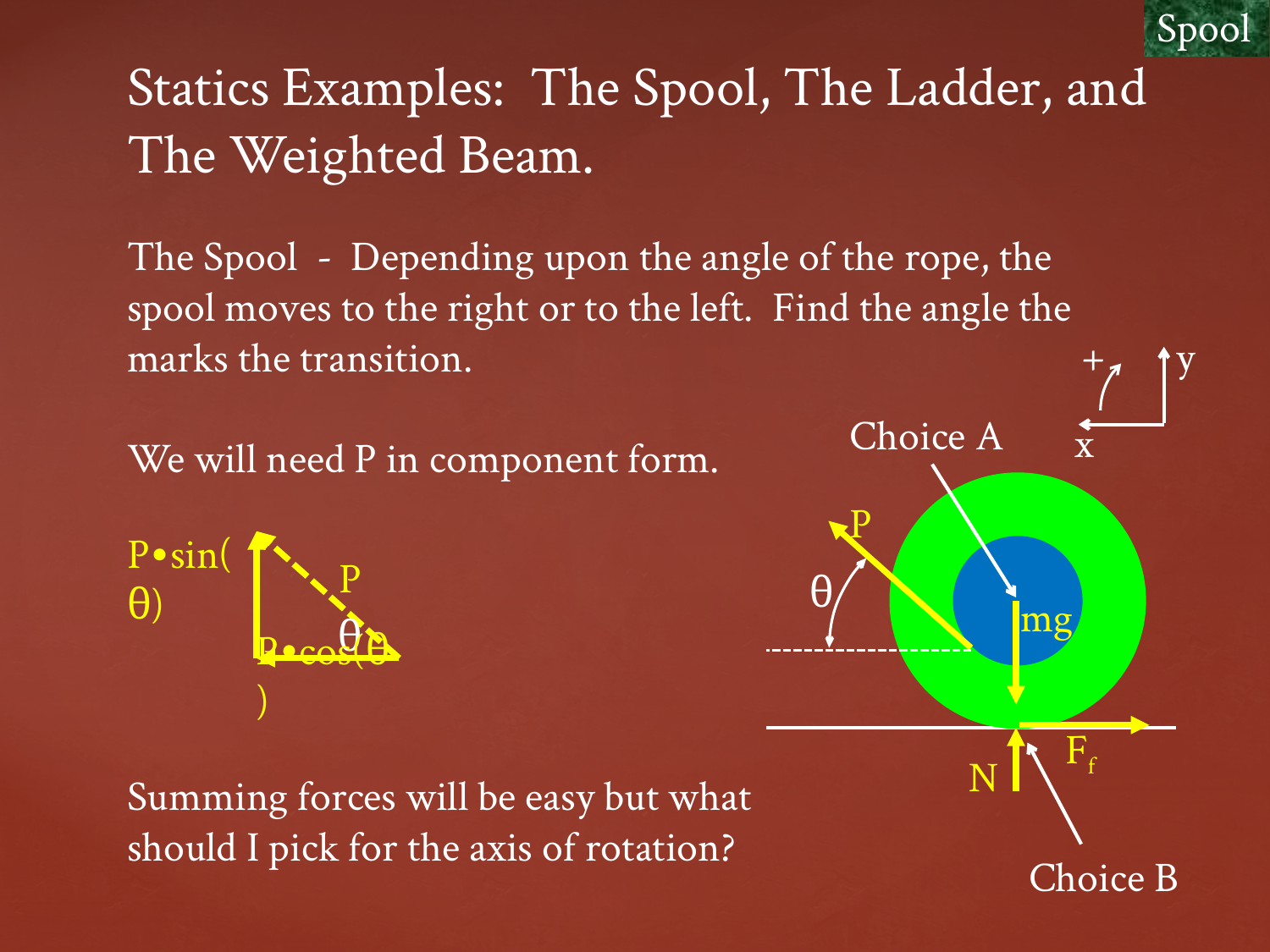

Spool
# Statics Examples:  The Spool, The Ladder, and The Weighted Beam.
The Spool  -  Depending upon the angle of the rope, the spool moves to the right or to the left.  Find the angle the marks the transition.
+
y

x
Choice A
We will need P in component form.

P

θ
P
P∙sin(θ)
θ
P∙cos(θ)
mg
Ff
N
Choice B
Summing forces will be easy but what should I pick for the axis of rotation?